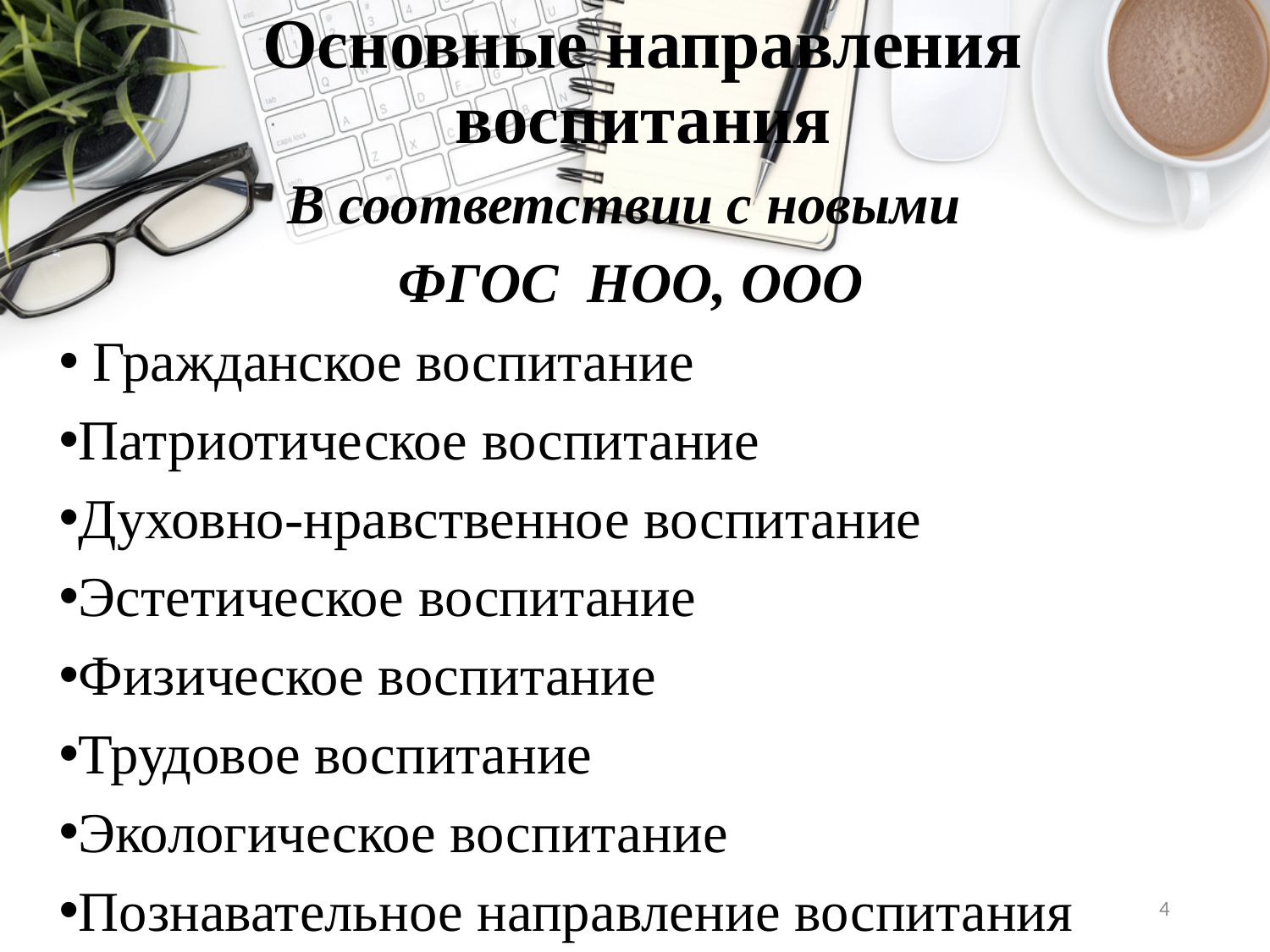

# Основные направления воспитания
В соответствии с новыми
ФГОС  НОО, ООО
 Гражданское воспитание
Патриотическое воспитание
Духовно-нравственное воспитание
Эстетическое воспитание
Физическое воспитание
Трудовое воспитание
Экологическое воспитание
Познавательное направление воспитания
4